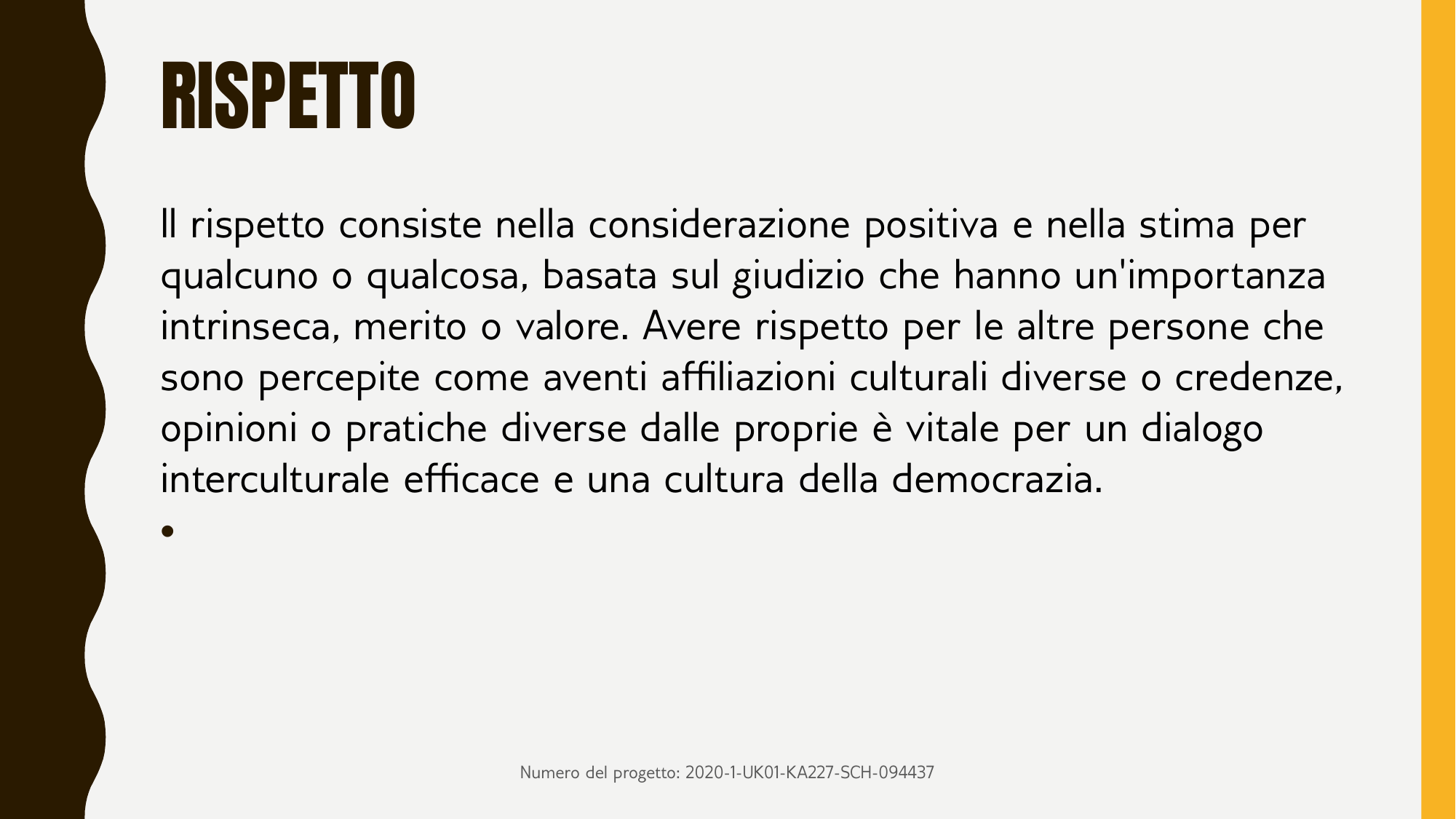

# RISPETTO

Il rispetto consiste nella considerazione positiva e nella stima per qualcuno o qualcosa, basata sul giudizio che hanno un'importanza intrinseca, merito o valore. Avere rispetto per le altre persone che sono percepite come aventi affiliazioni culturali diverse o credenze, opinioni o pratiche diverse dalle proprie è vitale per un dialogo interculturale efficace e una cultura della democrazia.

Numero del progetto: 2020-1-UK01-KA227-SCH-094437